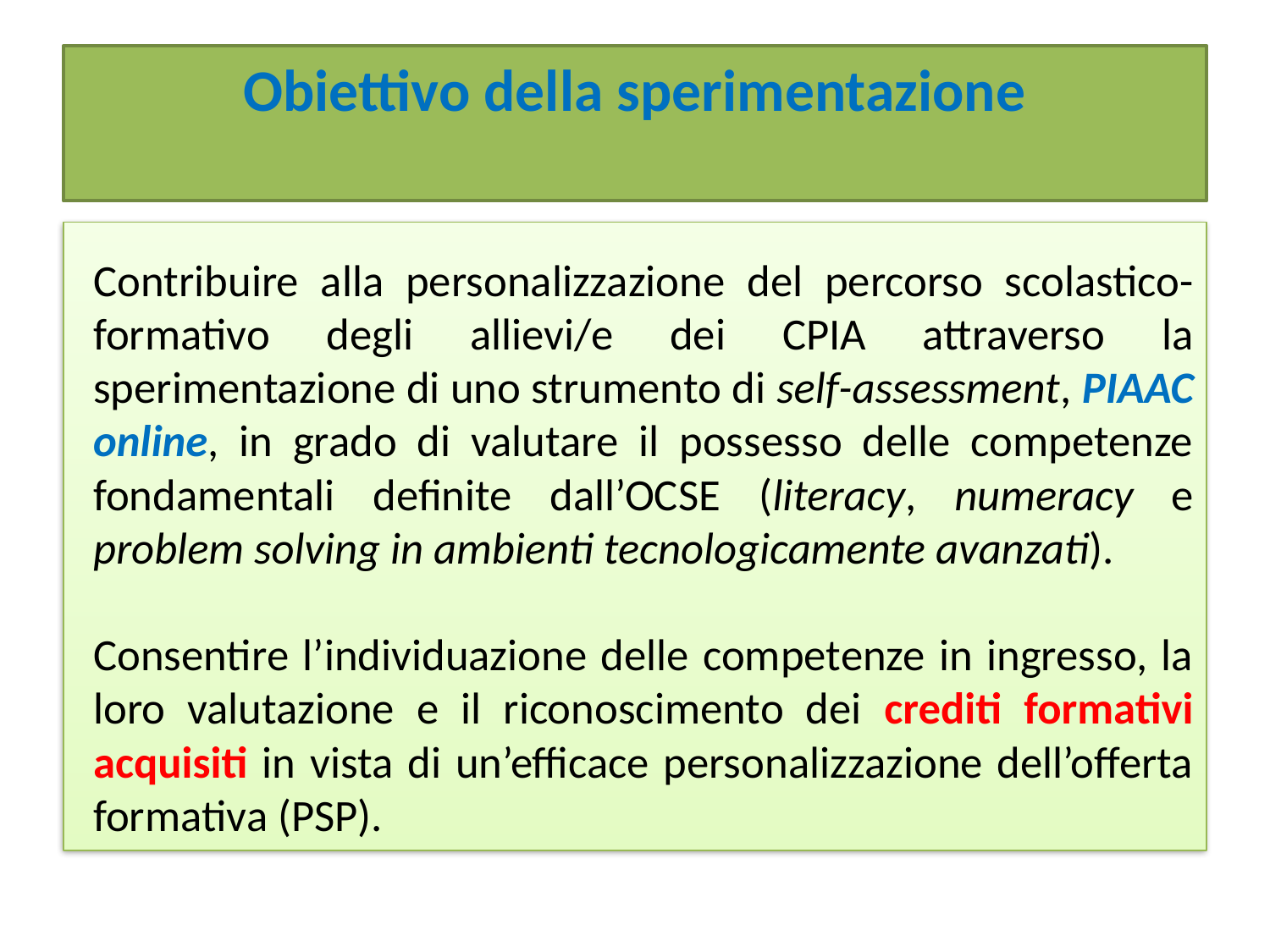

# Obiettivo della sperimentazione

Contribuire alla personalizzazione del percorso scolastico-formativo degli allievi/e dei CPIA attraverso la sperimentazione di uno strumento di self-assessment, PIAAC online, in grado di valutare il possesso delle competenze fondamentali definite dall’OCSE (literacy, numeracy e problem solving in ambienti tecnologicamente avanzati).

Consentire l’individuazione delle competenze in ingresso, la loro valutazione e il riconoscimento dei crediti formativi acquisiti in vista di un’efficace personalizzazione dell’offerta formativa (PSP).